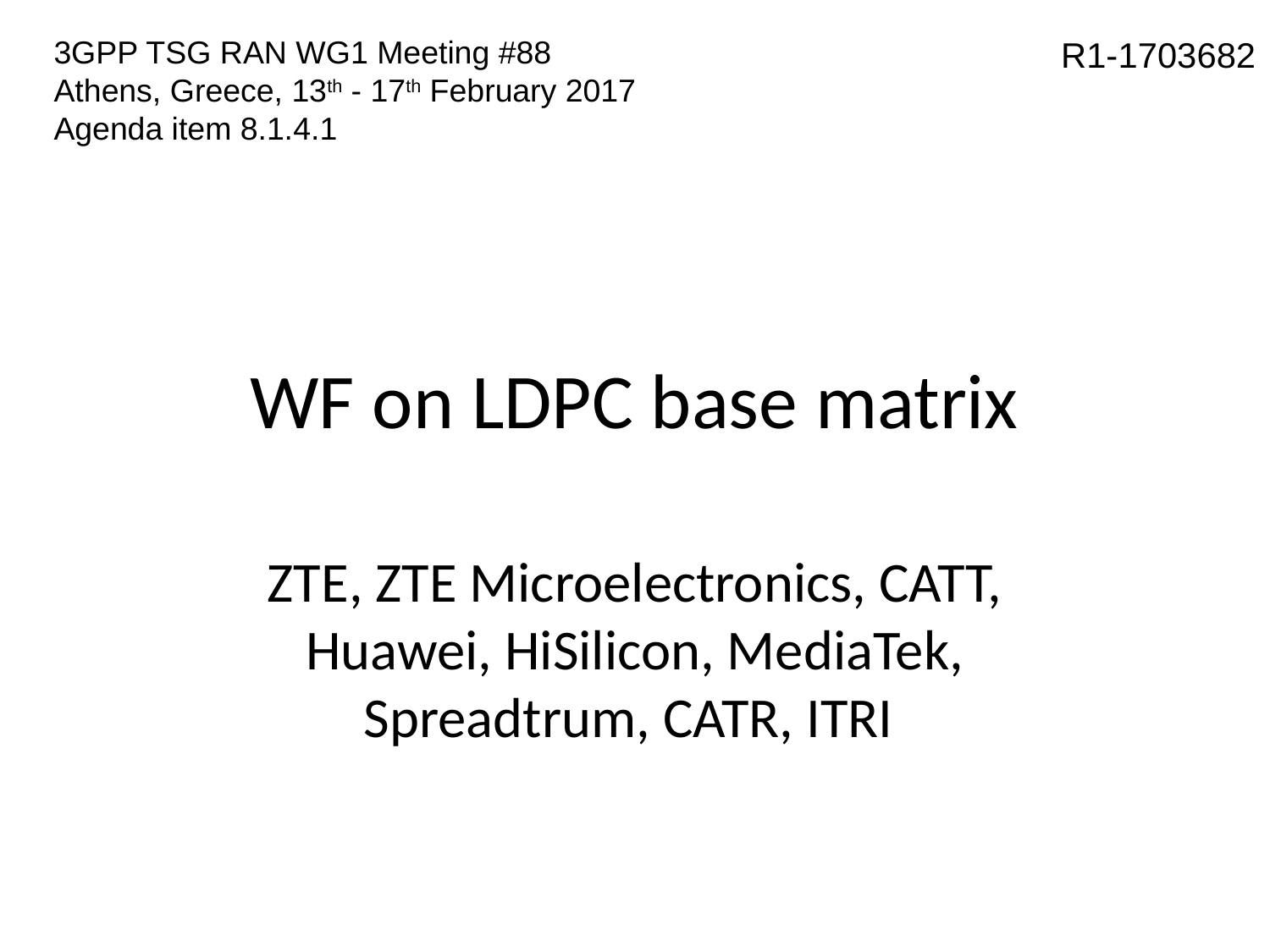

3GPP TSG RAN WG1 Meeting #88
Athens, Greece, 13th - 17th February 2017
Agenda item 8.1.4.1
R1-1703682
# WF on LDPC base matrix
ZTE, ZTE Microelectronics, CATT, Huawei, HiSilicon, MediaTek, Spreadtrum, CATR, ITRI